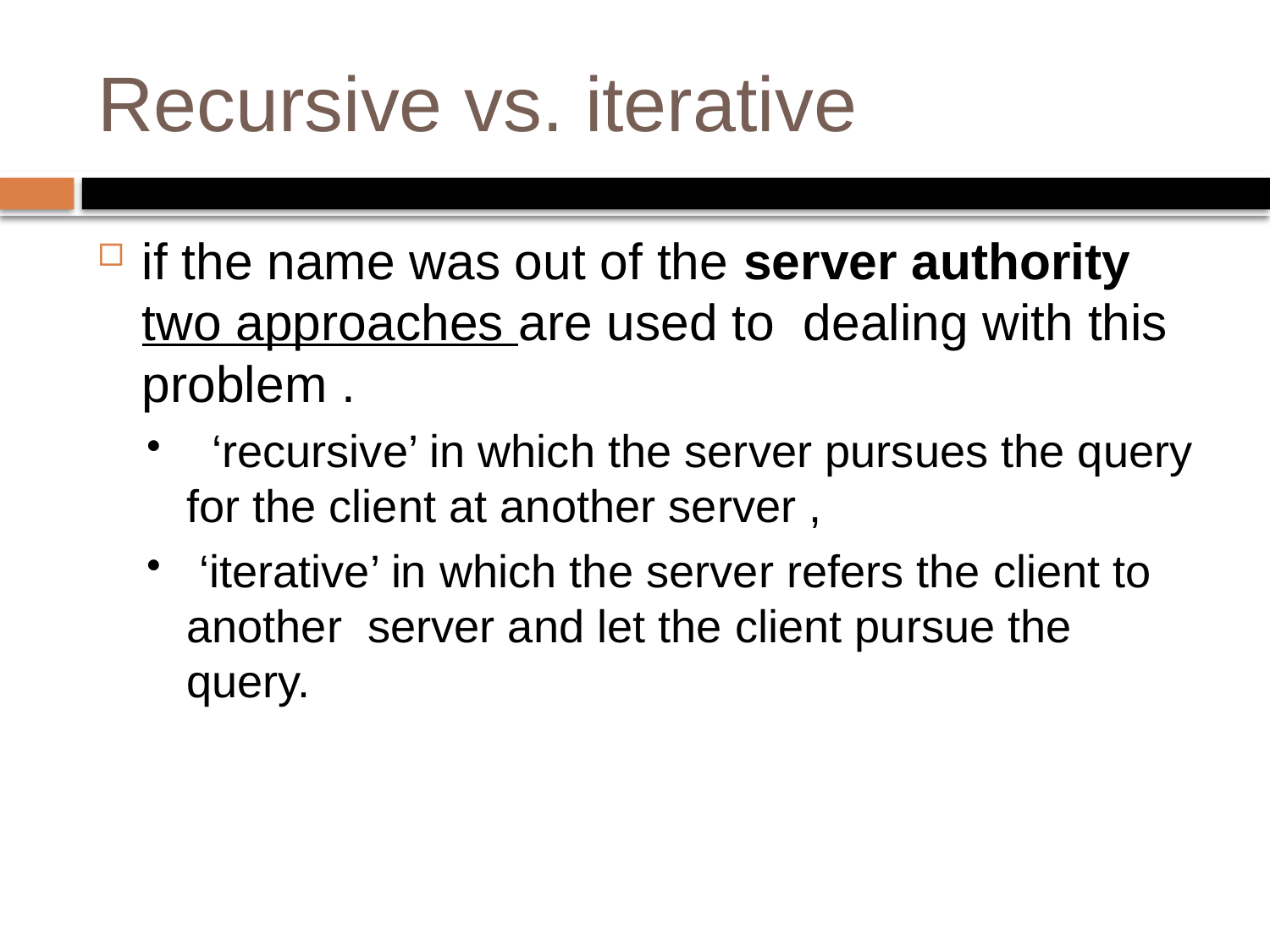

# Recursive vs. iterative
if the name was out of the server authority two approaches are used to  dealing with this problem .
  ‘recursive’ in which the server pursues the query for the client at another server ,
 ‘iterative’ in which the server refers the client to another  server and let the client pursue the query.